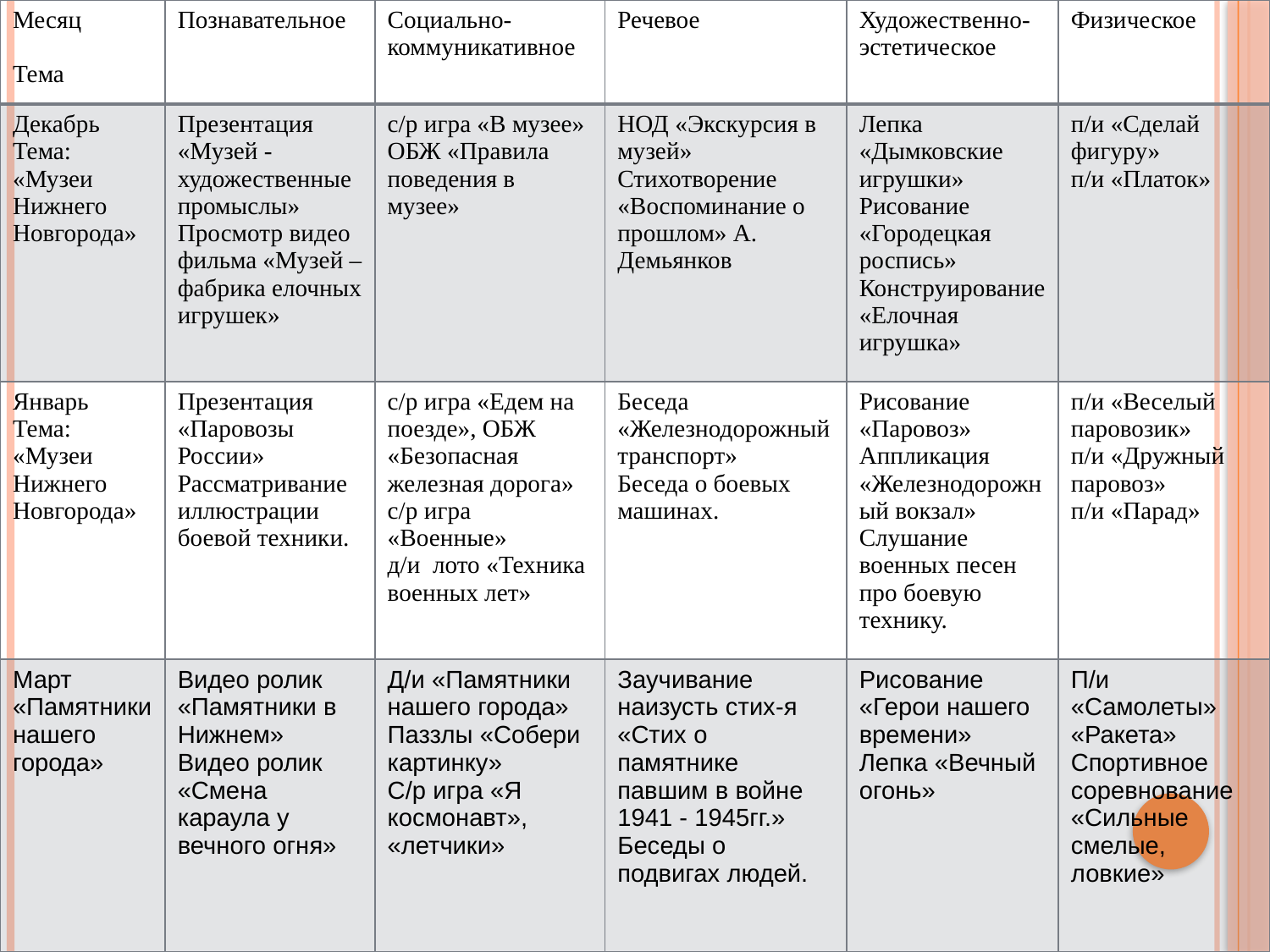

| Месяц Тема | Познавательное | Социально- коммуникативное | Речевое | Художественно- эстетическое | Физическое |
| --- | --- | --- | --- | --- | --- |
| Декабрь Тема: «Музеи Нижнего Новгорода» | Презентация «Музей - художественные промыслы» Просмотр видео фильма «Музей – фабрика елочных игрушек» | с/р игра «В музее» ОБЖ «Правила поведения в музее» | НОД «Экскурсия в музей» Стихотворение «Воспоминание о прошлом» А. Демьянков | Лепка «Дымковские игрушки» Рисование «Городецкая роспись» Конструирование «Елочная игрушка» | п/и «Сделай фигуру» п/и «Платок» |
| Январь Тема: «Музеи Нижнего Новгорода» | Презентация «Паровозы России» Рассматривание иллюстрации боевой техники. | с/р игра «Едем на поезде», ОБЖ «Безопасная железная дорога» с/р игра «Военные» д/и лото «Техника военных лет» | Беседа «Железнодорожный транспорт» Беседа о боевых машинах. | Рисование «Паровоз» Аппликация «Железнодорожный вокзал» Слушание военных песен про боевую технику. | п/и «Веселый паровозик» п/и «Дружный паровоз» п/и «Парад» |
| Март «Памятники нашего города» | Видео ролик «Памятники в Нижнем» Видео ролик «Смена караула у вечного огня» | Д/и «Памятники нашего города» Паззлы «Собери картинку» С/р игра «Я космонавт», «летчики» | Заучивание наизусть стих-я «Стих о памятнике павшим в войне 1941 - 1945гг.» Беседы о подвигах людей. | Рисование «Герои нашего времени» Лепка «Вечный огонь» | П/и «Самолеты» «Ракета» Спортивное соревнование «Сильные смелые, ловкие» |